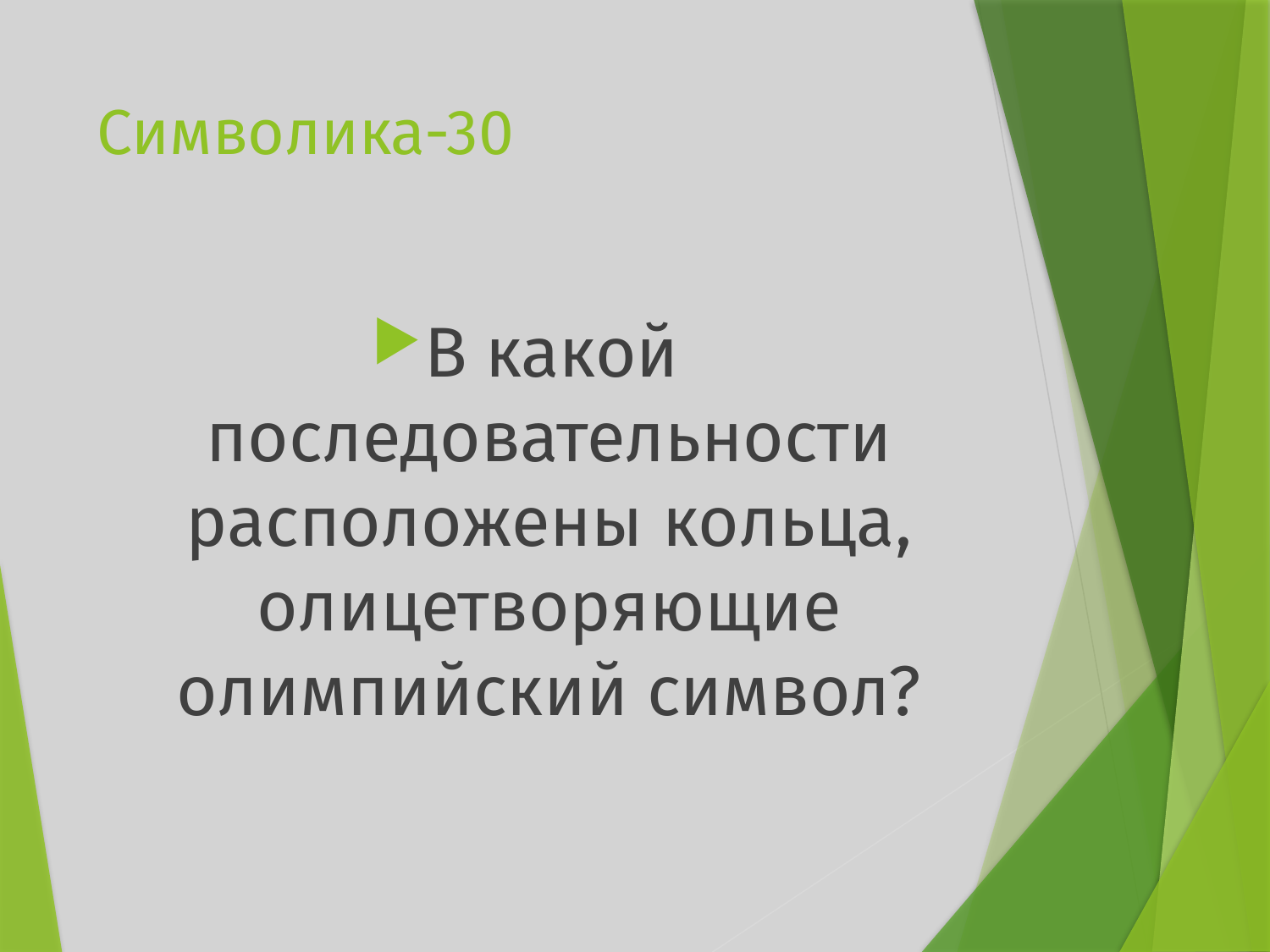

# Символика-30
В какой последовательности расположены кольца, олицетворяющие олимпийский символ?